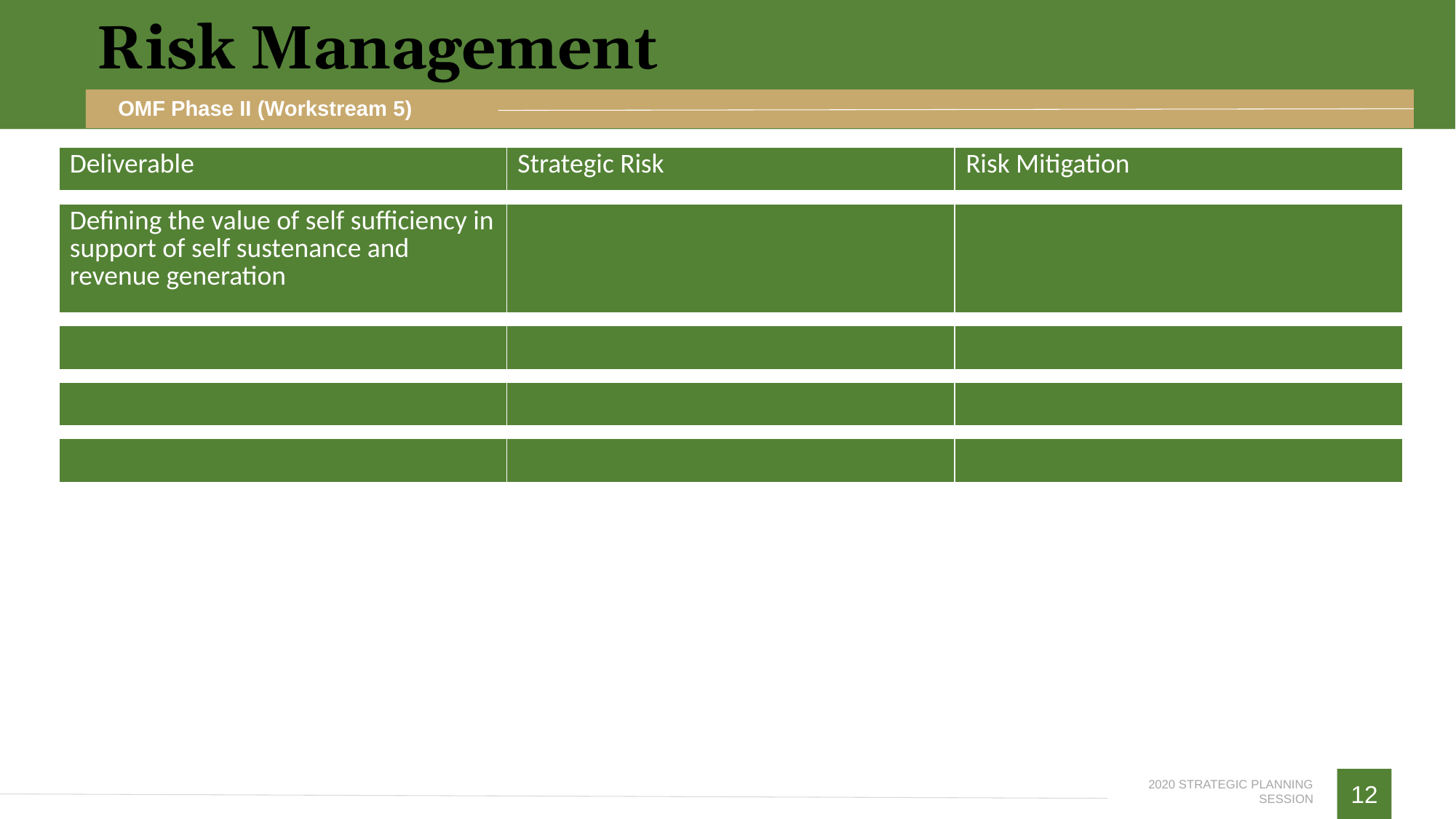

Risk Management

OMF Phase II (Workstream 5)
| Deliverable | Strategic Risk | Risk Mitigation |
| --- | --- | --- |
|  |  |  |
| Defining the value of self sufficiency in support of self sustenance and revenue generation |  |  |
|  |  |  |
|  |  |  |
|  |  |  |
|  |  |  |
|  |  |  |
|  |  |  |